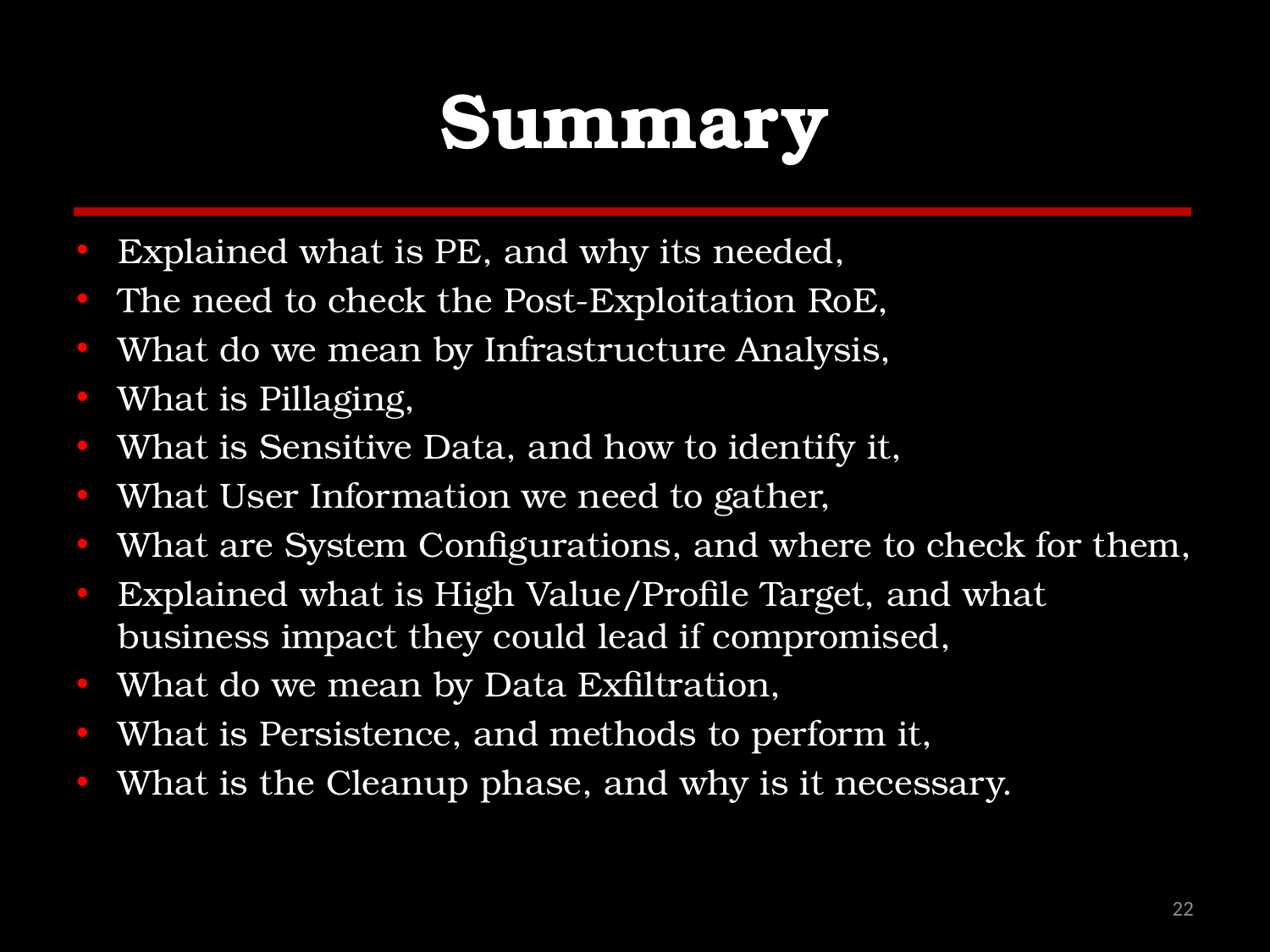

# Summary
Explained what is PE, and why its needed,
The need to check the Post-Exploitation RoE,
What do we mean by Infrastructure Analysis,
What is Pillaging,
What is Sensitive Data, and how to identify it,
What User Information we need to gather,
What are System Configurations, and where to check for them,
Explained what is High Value/Profile Target, and what business impact they could lead if compromised,
What do we mean by Data Exfiltration,
What is Persistence, and methods to perform it,
What is the Cleanup phase, and why is it necessary.

22